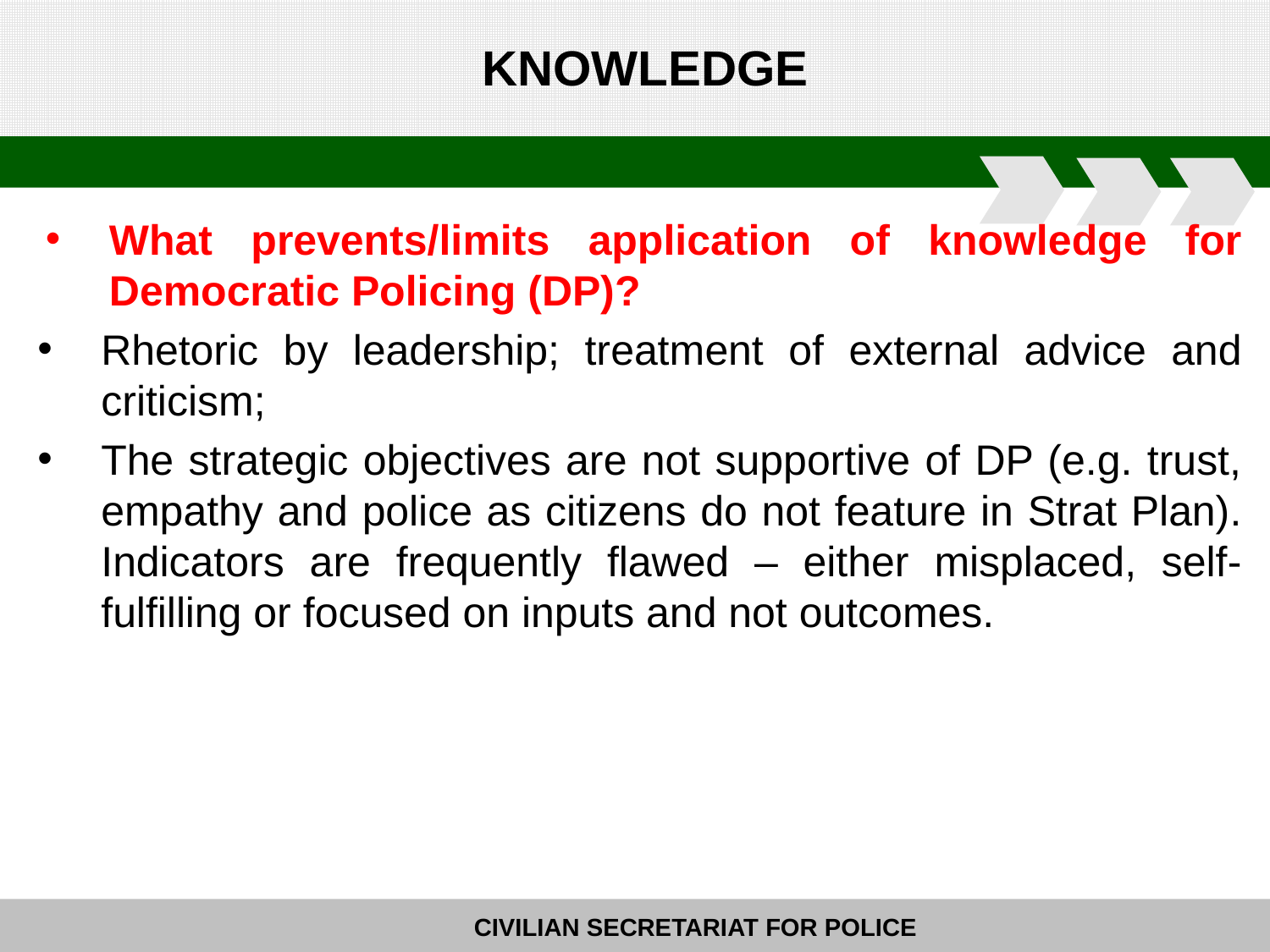

# KNOWLEDGE
What prevents/limits application of knowledge for Democratic Policing (DP)?
Rhetoric by leadership; treatment of external advice and criticism;
The strategic objectives are not supportive of DP (e.g. trust, empathy and police as citizens do not feature in Strat Plan). Indicators are frequently flawed – either misplaced, self-fulfilling or focused on inputs and not outcomes.